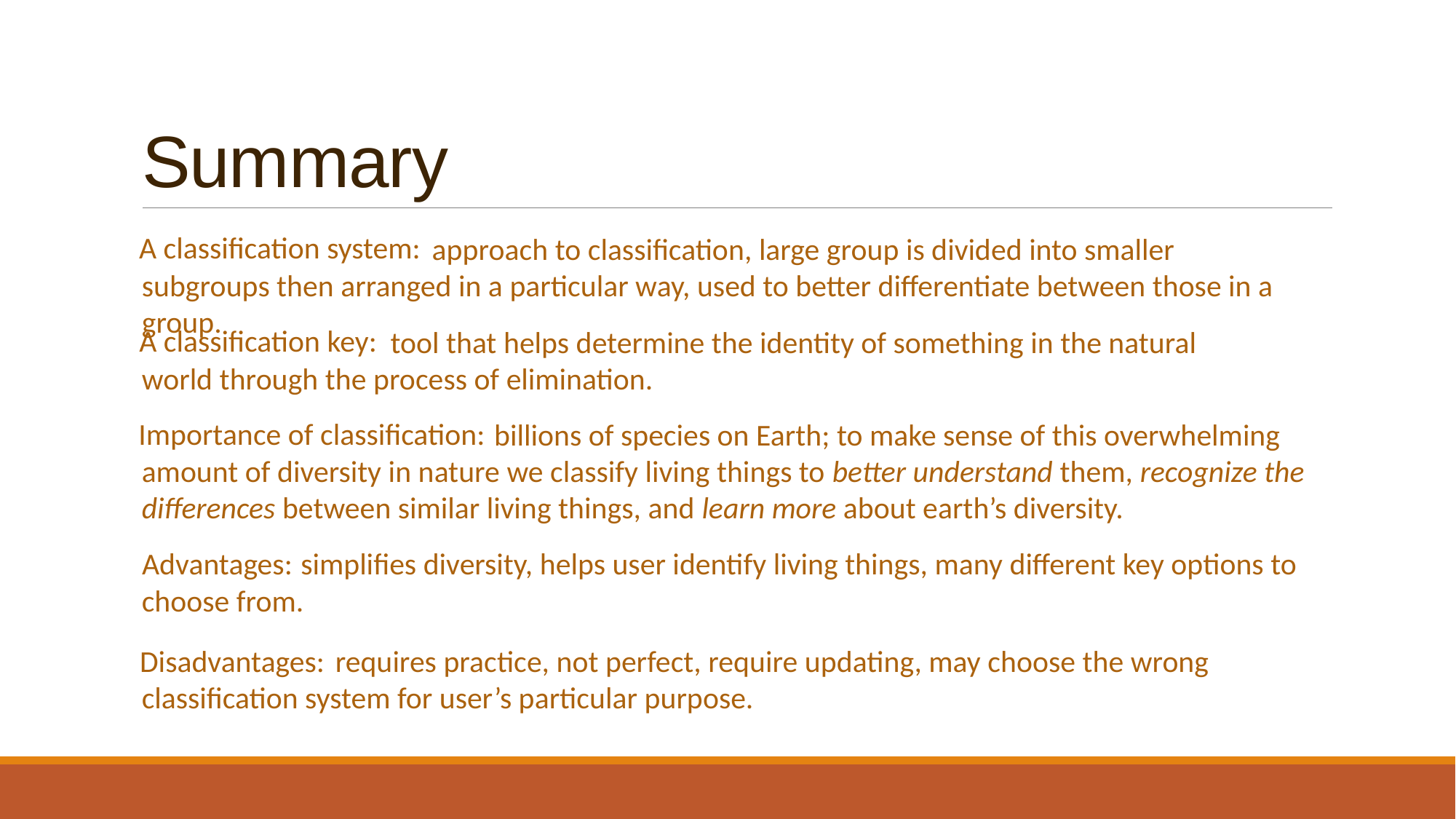

# Summary
A classification system:
                                          approach to classification, large group is divided into smaller subgroups then arranged in a particular way, used to better differentiate between those in a group.
A classification key:
                                    tool that helps determine the identity of something in the natural world through the process of elimination.
Importance of classification:
                                                   billions of species on Earth; to make sense of this overwhelming amount of diversity in nature we classify living things to better understand them, recognize the differences between similar living things, and learn more about earth’s diversity.
                       simplifies diversity, helps user identify living things, many different key options to choose from.

Advantages:
Disadvantages:
                            requires practice, not perfect, require updating, may choose the wrong classification system for user’s particular purpose.